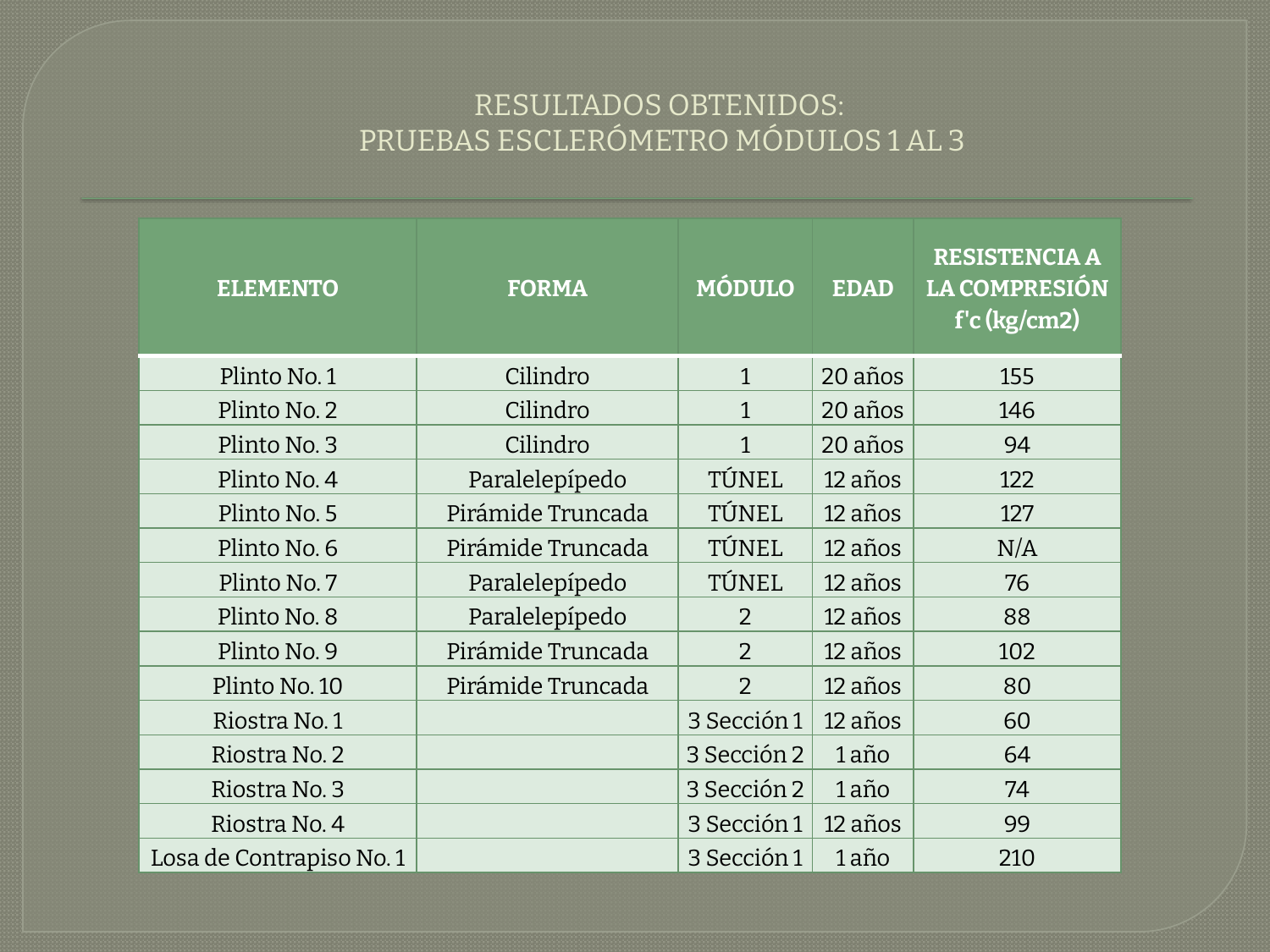

# RESULTADOS OBTENIDOS: PRUEBAS ESCLERÓMETRO MÓDULOS 1 AL 3
| ELEMENTO | FORMA | MÓDULO | EDAD | RESISTENCIA A LA COMPRESIÓN f'c (kg/cm2) |
| --- | --- | --- | --- | --- |
| Plinto No. 1 | Cilindro | 1 | 20 años | 155 |
| Plinto No. 2 | Cilindro | 1 | 20 años | 146 |
| Plinto No. 3 | Cilindro | 1 | 20 años | 94 |
| Plinto No. 4 | Paralelepípedo | TÚNEL | 12 años | 122 |
| Plinto No. 5 | Pirámide Truncada | TÚNEL | 12 años | 127 |
| Plinto No. 6 | Pirámide Truncada | TÚNEL | 12 años | N/A |
| Plinto No. 7 | Paralelepípedo | TÚNEL | 12 años | 76 |
| Plinto No. 8 | Paralelepípedo | 2 | 12 años | 88 |
| Plinto No. 9 | Pirámide Truncada | 2 | 12 años | 102 |
| Plinto No. 10 | Pirámide Truncada | 2 | 12 años | 80 |
| Riostra No. 1 |  | 3 Sección 1 | 12 años | 60 |
| Riostra No. 2 |  | 3 Sección 2 | 1 año | 64 |
| Riostra No. 3 |  | 3 Sección 2 | 1 año | 74 |
| Riostra No. 4 |  | 3 Sección 1 | 12 años | 99 |
| Losa de Contrapiso No. 1 |  | 3 Sección 1 | 1 año | 210 |